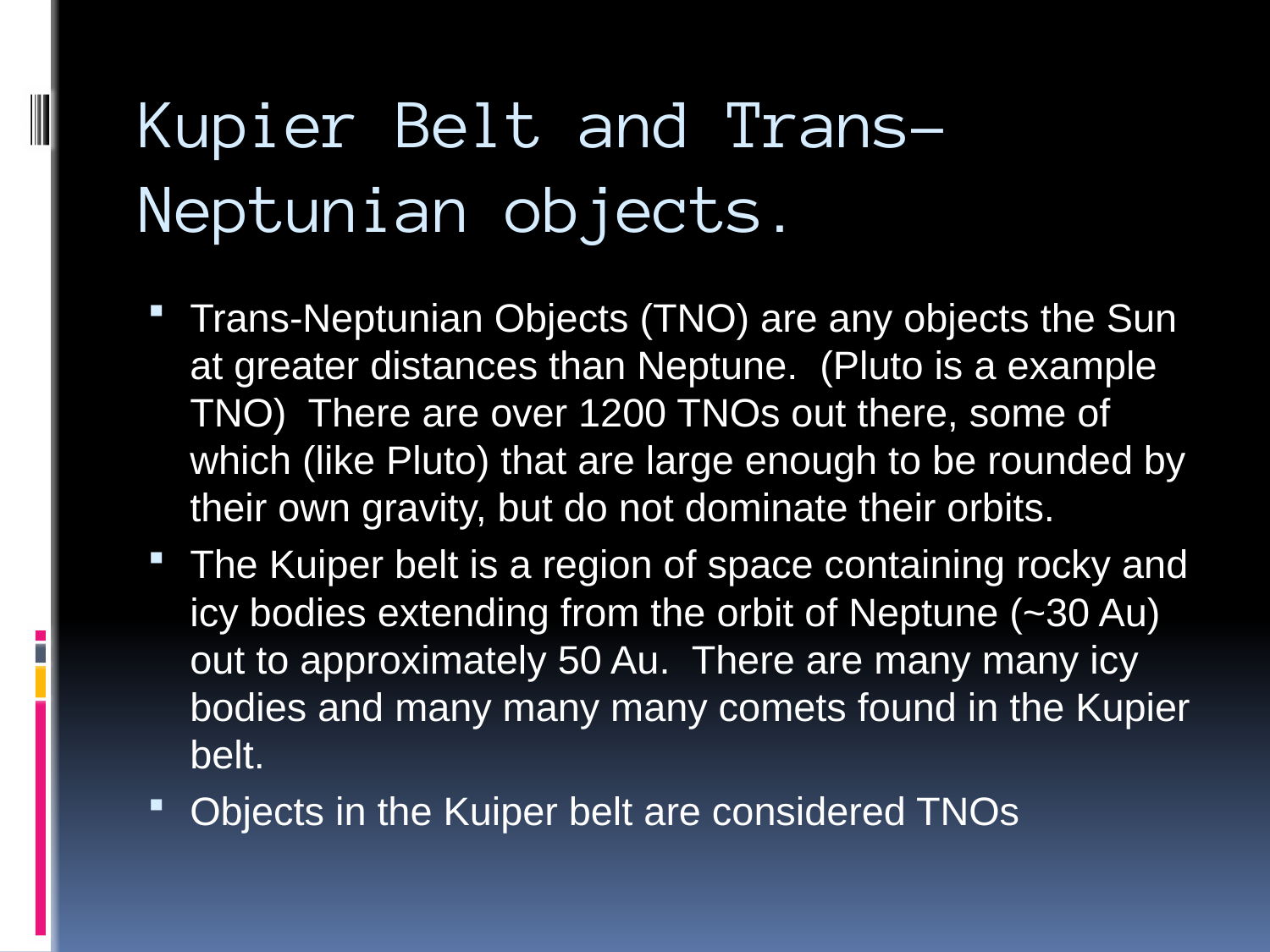

# Kupier Belt and Trans-Neptunian objects.
Trans-Neptunian Objects (TNO) are any objects the Sun at greater distances than Neptune.  (Pluto is a example TNO)  There are over 1200 TNOs out there, some of which (like Pluto) that are large enough to be rounded by their own gravity, but do not dominate their orbits.
The Kuiper belt is a region of space containing rocky and icy bodies extending from the orbit of Neptune (~30 Au) out to approximately 50 Au.  There are many many icy bodies and many many many comets found in the Kupier belt.
Objects in the Kuiper belt are considered TNOs